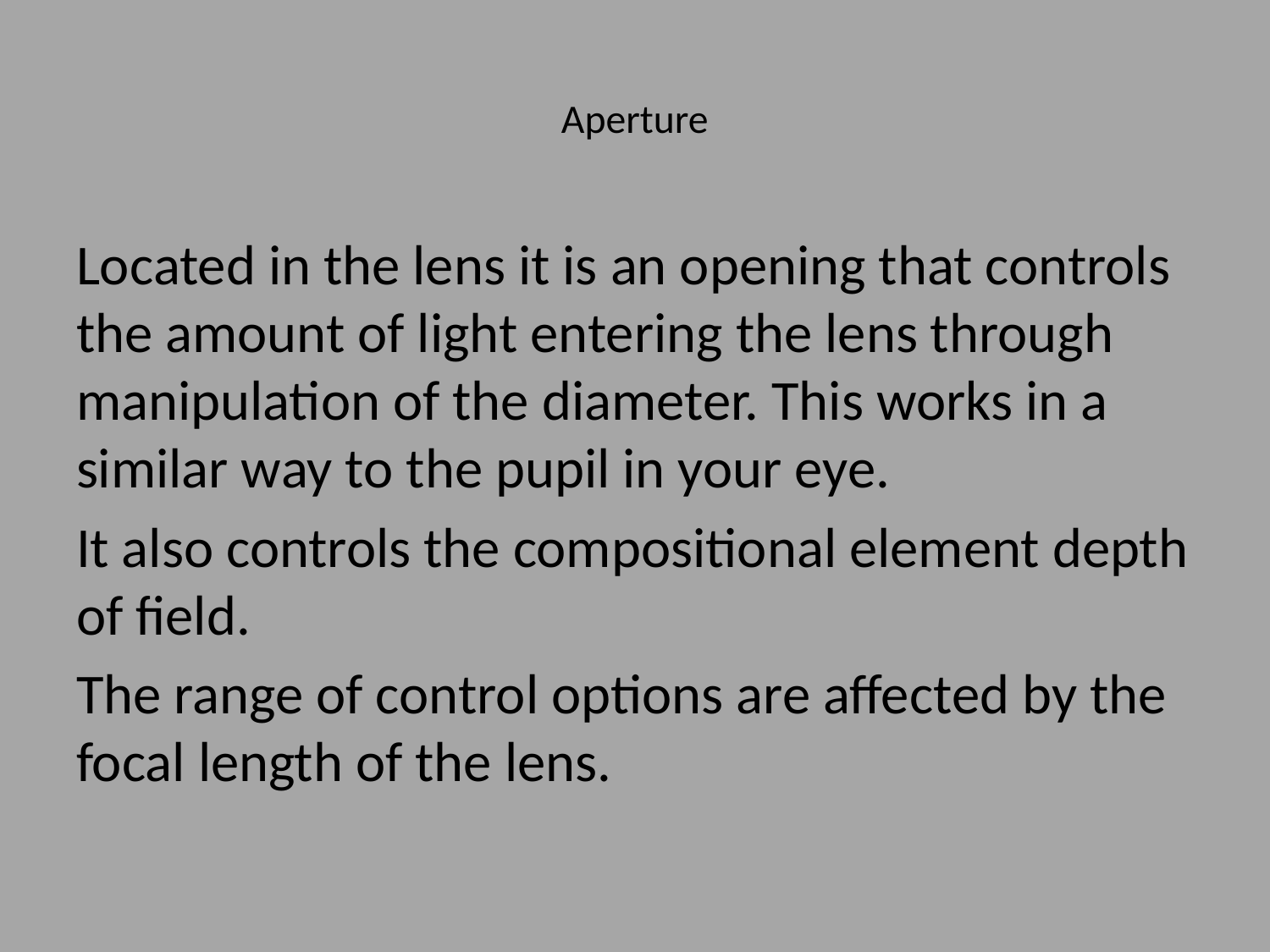

# Aperture
Located in the lens it is an opening that controls the amount of light entering the lens through manipulation of the diameter. This works in a similar way to the pupil in your eye.
It also controls the compositional element depth of field.
The range of control options are affected by the focal length of the lens.